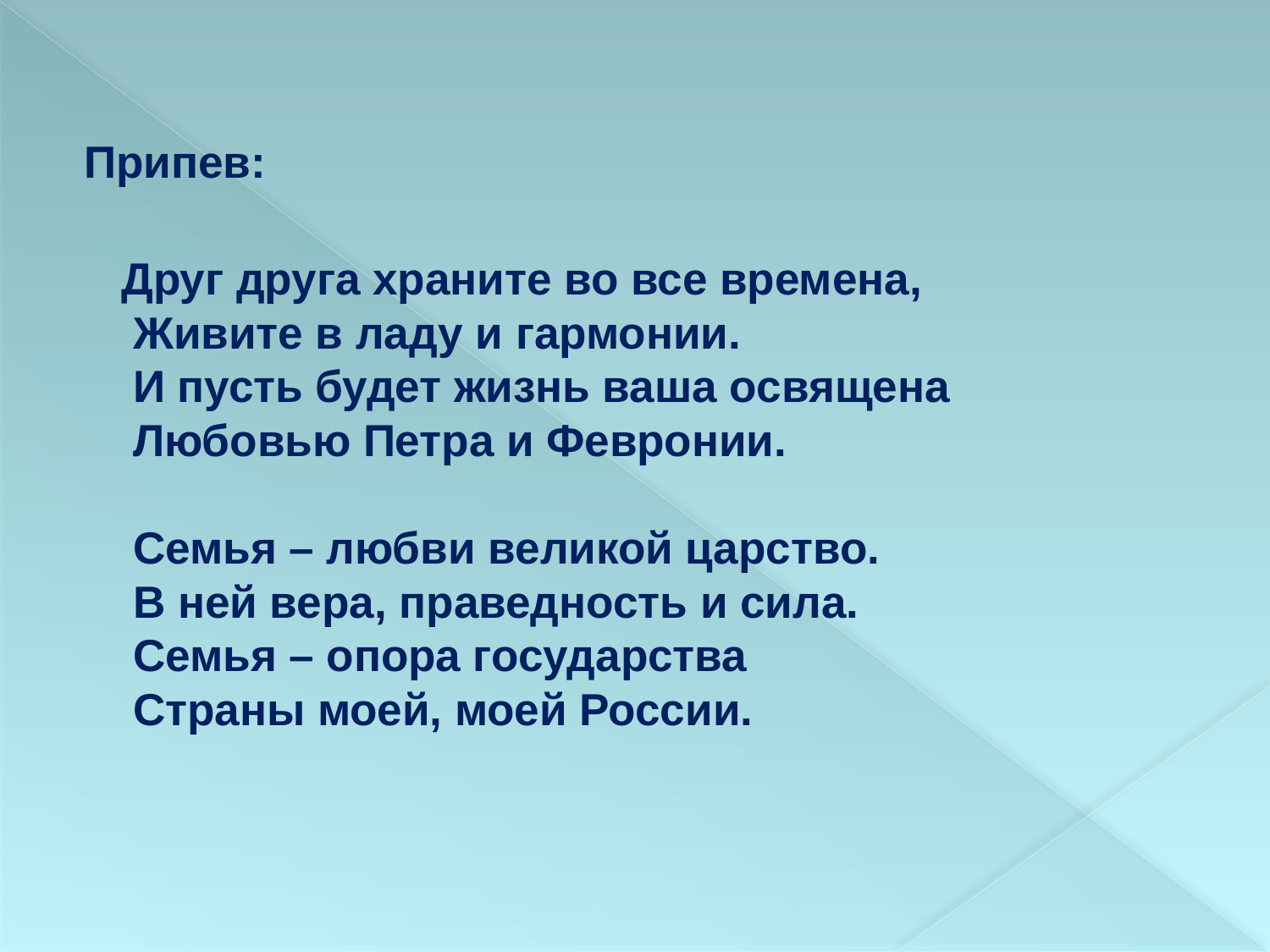

#
Припев:
   Друг друга храните во все времена,
Живите в ладу и гармонии.
И пусть будет жизнь ваша освящена
Любовью Петра и Февронии.
Семья – любви великой царство.
В ней вера, праведность и сила.
Семья – опора государства
Страны моей, моей России.